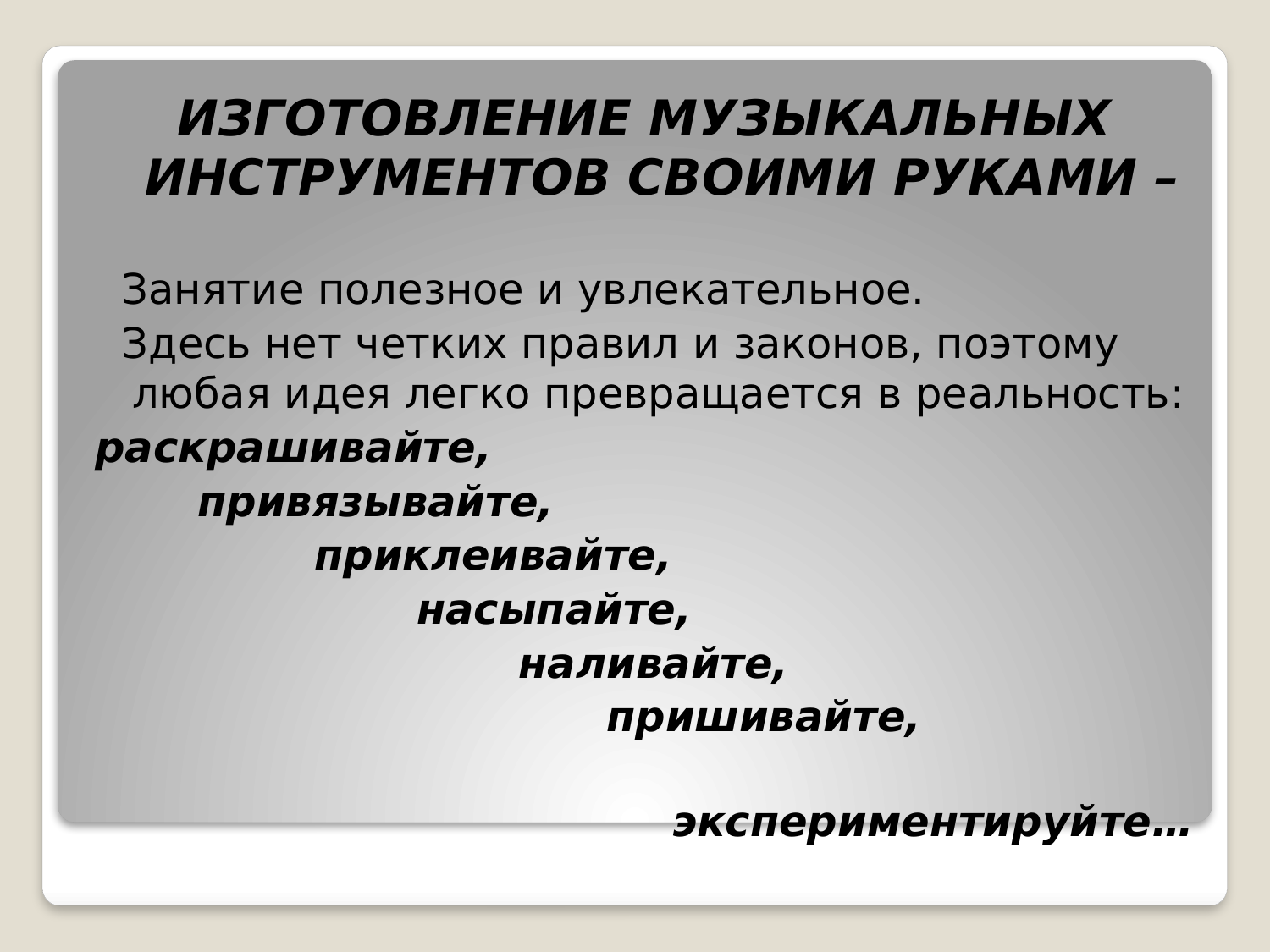

ИЗГОТОВЛЕНИЕ МУЗЫКАЛЬНЫХ ИНСТРУМЕНТОВ СВОИМИ РУКАМИ –

  Занятие полезное и увлекательное.
  Здесь нет четких правил и законов, поэтому любая идея легко превращается в реальность:
раскрашивайте,
       привязывайте,
               приклеивайте,
                      насыпайте,
                             наливайте,
                                   пришивайте,
                                                 экспериментируйте…